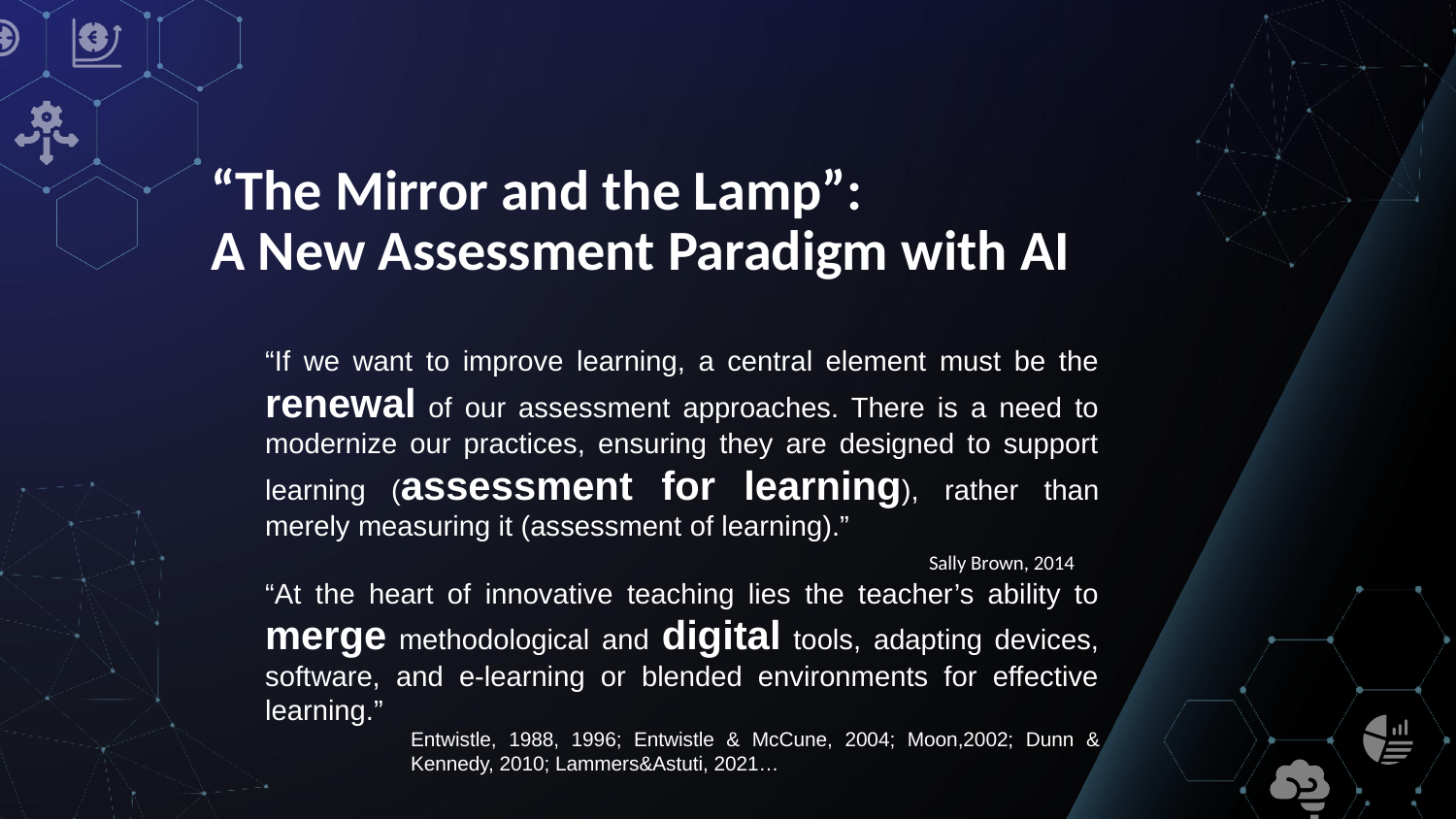

# “The Mirror and the Lamp”: A New Assessment Paradigm with AI
“If we want to improve learning, a central element must be the renewal of our assessment approaches. There is a need to modernize our practices, ensuring they are designed to support learning (assessment for learning), rather than merely measuring it (assessment of learning).”
			                                    Sally Brown, 2014
“At the heart of innovative teaching lies the teacher’s ability to merge methodological and digital tools, adapting devices, software, and e-learning or blended environments for effective learning.”
Entwistle, 1988, 1996; Entwistle & McCune, 2004; Moon,2002; Dunn & Kennedy, 2010; Lammers&Astuti, 2021…